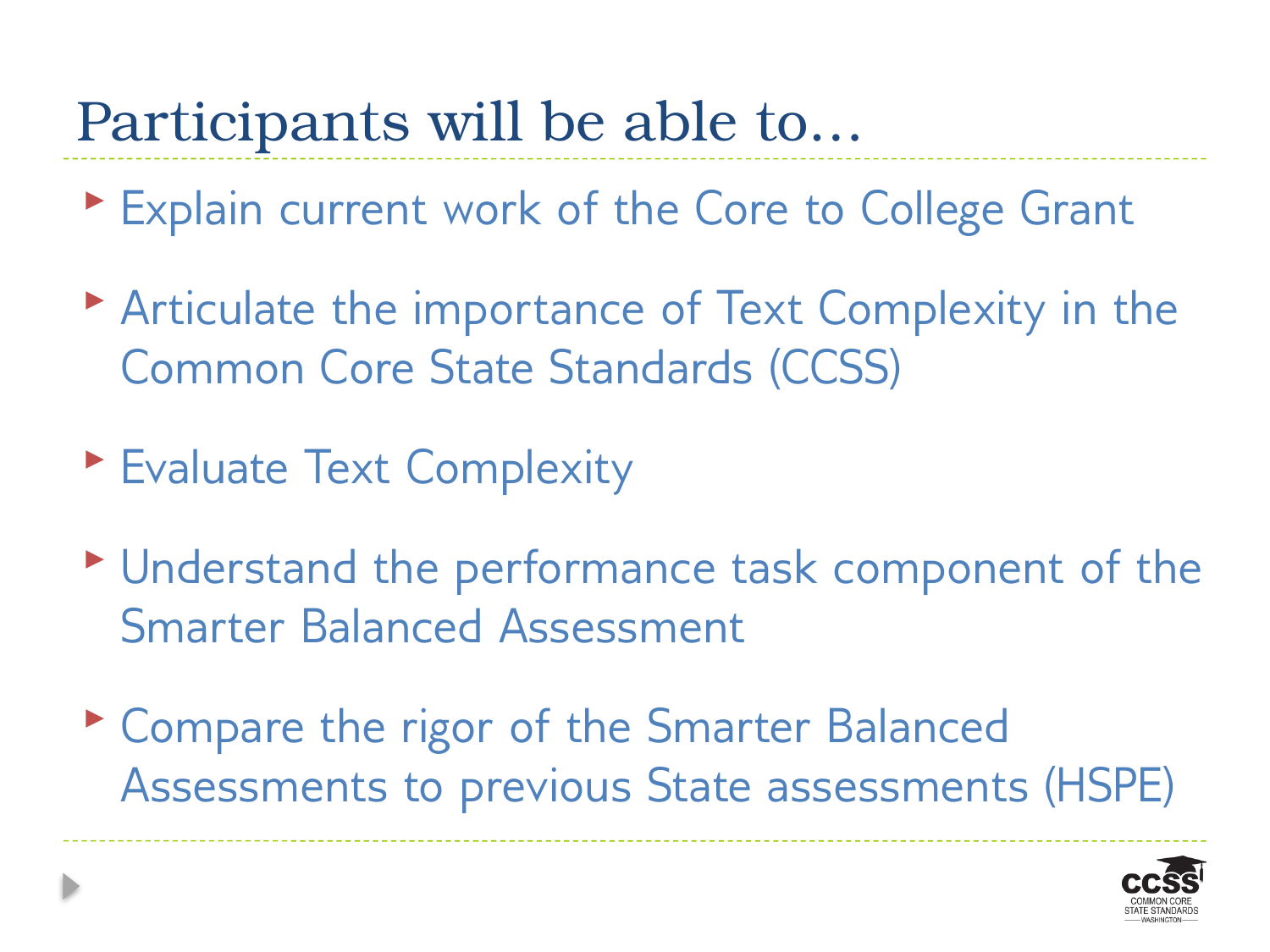

# Participants will be able to…
Explain current work of the Core to College Grant
Articulate the importance of Text Complexity in the Common Core State Standards (CCSS)
Evaluate Text Complexity
Understand the performance task component of the Smarter Balanced Assessment
Compare the rigor of the Smarter Balanced Assessments to previous State assessments (HSPE)